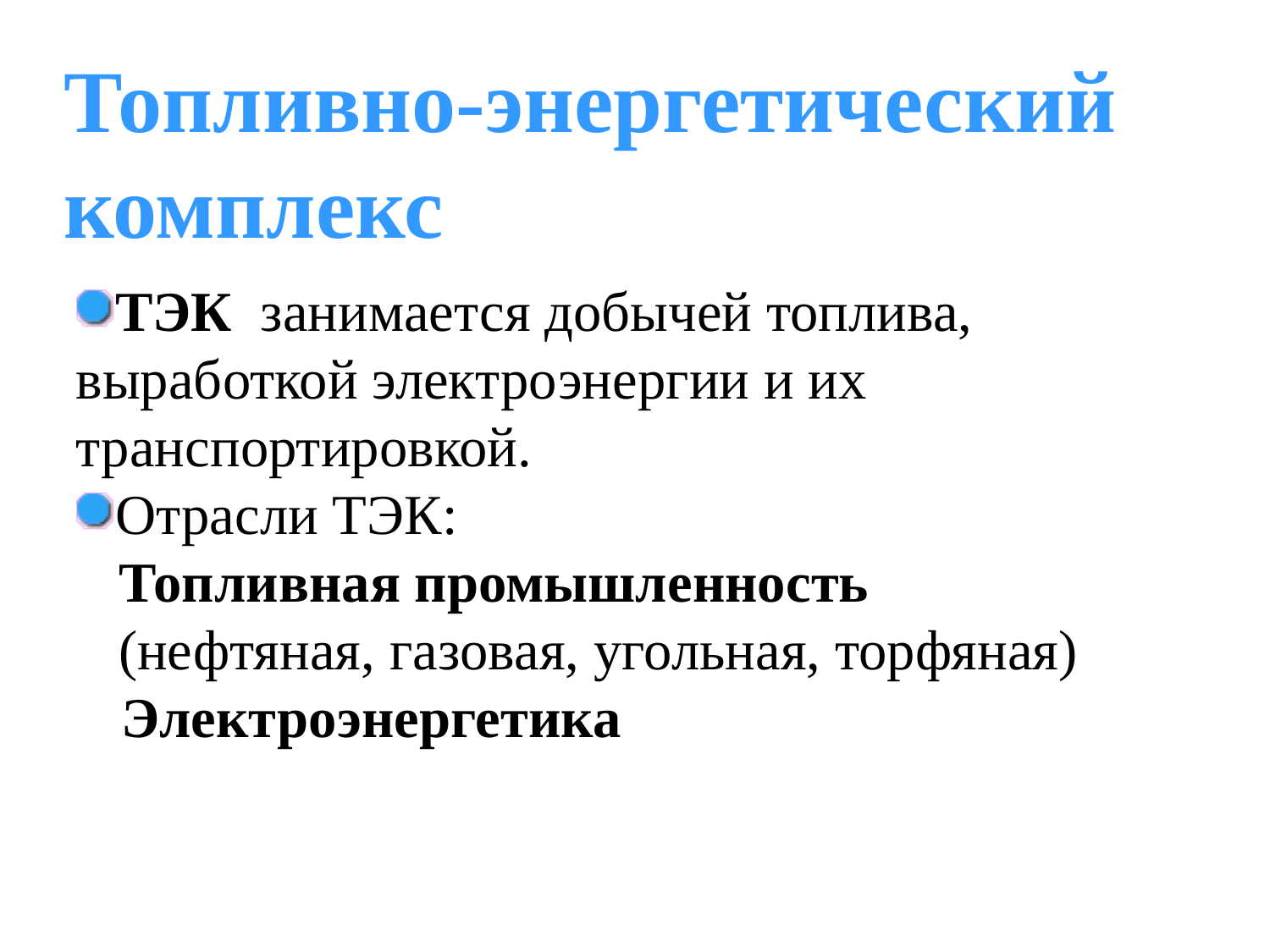

Топливно-энергетический комплекс
ТЭК  занимается добычей топлива, выработкой электроэнергии и их транспортировкой.
Отрасли ТЭК:
   Топливная промышленность
   (нефтяная, газовая, угольная, торфяная)
    Электроэнергетика